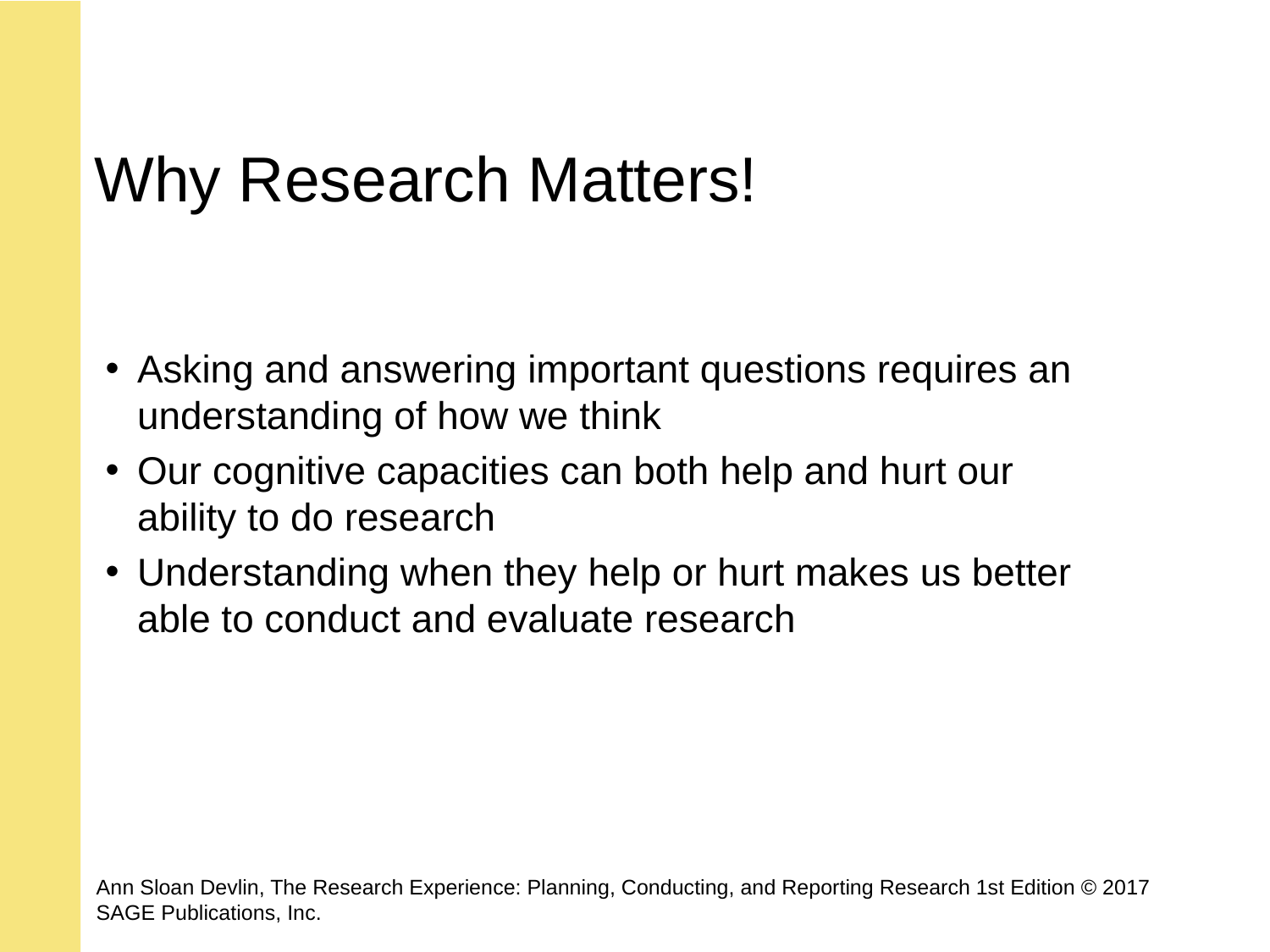

# Why Research Matters!
Asking and answering important questions requires an understanding of how we think
Our cognitive capacities can both help and hurt our ability to do research
Understanding when they help or hurt makes us better able to conduct and evaluate research